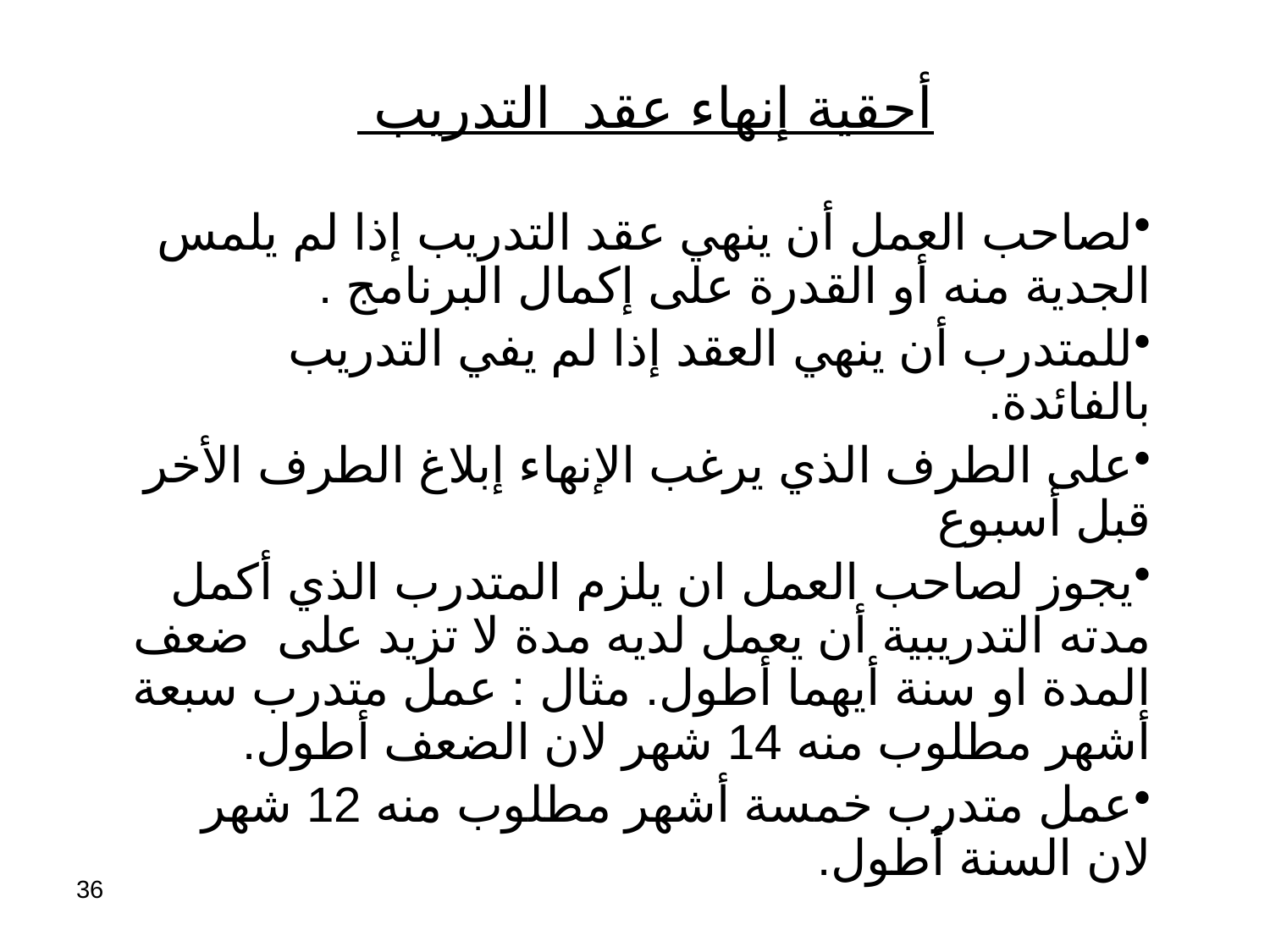

# أحقية إنهاء عقد  التدريب
لصاحب العمل أن ينهي عقد التدريب إذا لم يلمس الجدية منه أو القدرة على إكمال البرنامج .
للمتدرب أن ينهي العقد إذا لم يفي التدريب  بالفائدة.
على الطرف الذي يرغب الإنهاء إبلاغ الطرف الأخر قبل أسبوع
يجوز لصاحب العمل ان يلزم المتدرب الذي أكمل مدته التدريبية أن يعمل لديه مدة لا تزيد على  ضعف المدة او سنة أيهما أطول. مثال : عمل متدرب سبعة أشهر مطلوب منه 14 شهر لان الضعف أطول.
عمل متدرب خمسة أشهر مطلوب منه 12 شهر لان السنة أطول.

36